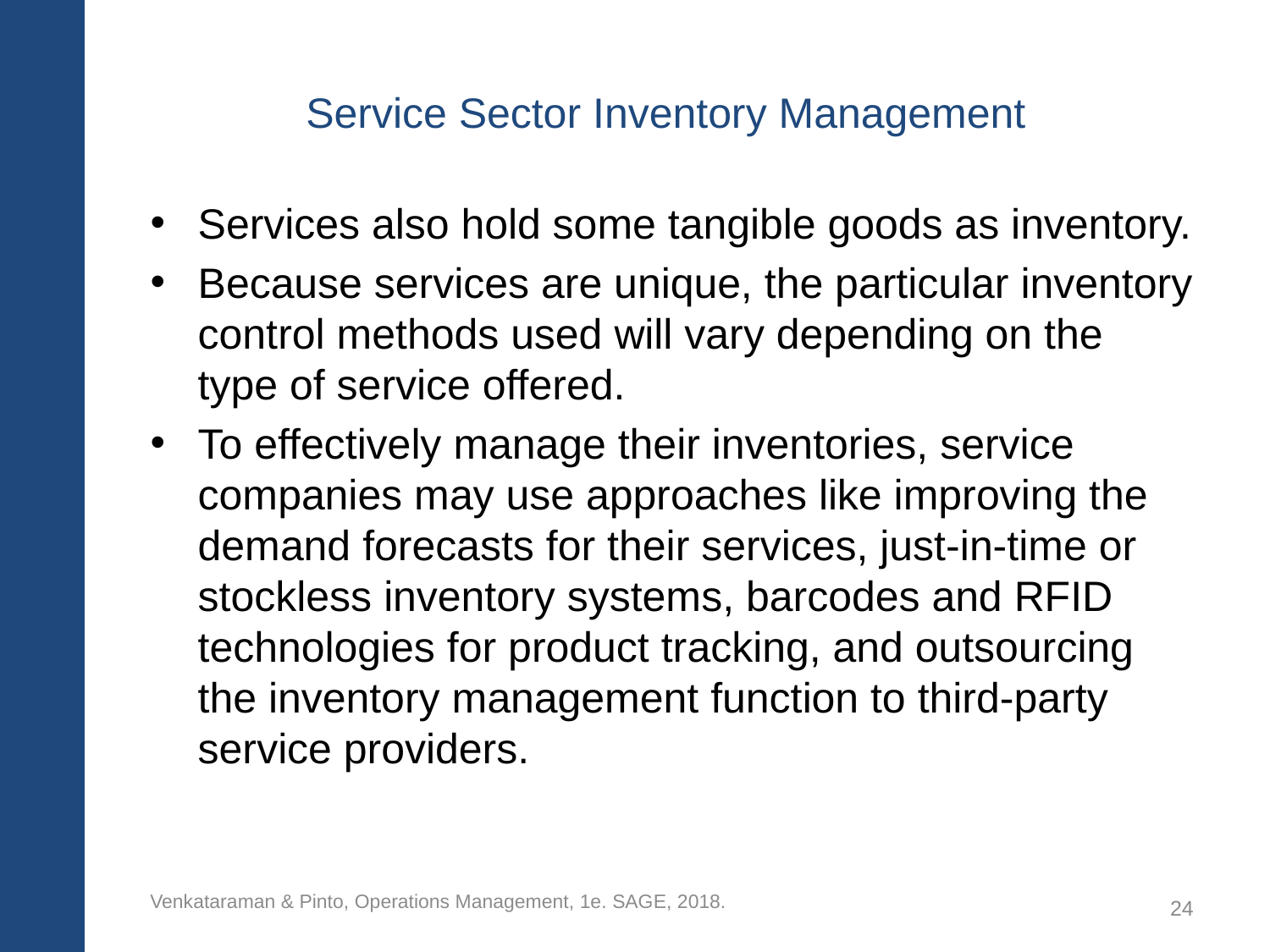

# Service Sector Inventory Management
Services also hold some tangible goods as inventory.
Because services are unique, the particular inventory control methods used will vary depending on the type of service offered.
To effectively manage their inventories, service companies may use approaches like improving the demand forecasts for their services, just-in-time or stockless inventory systems, barcodes and RFID technologies for product tracking, and outsourcing the inventory management function to third-party service providers.
Venkataraman & Pinto, Operations Management, 1e. SAGE, 2018.
24